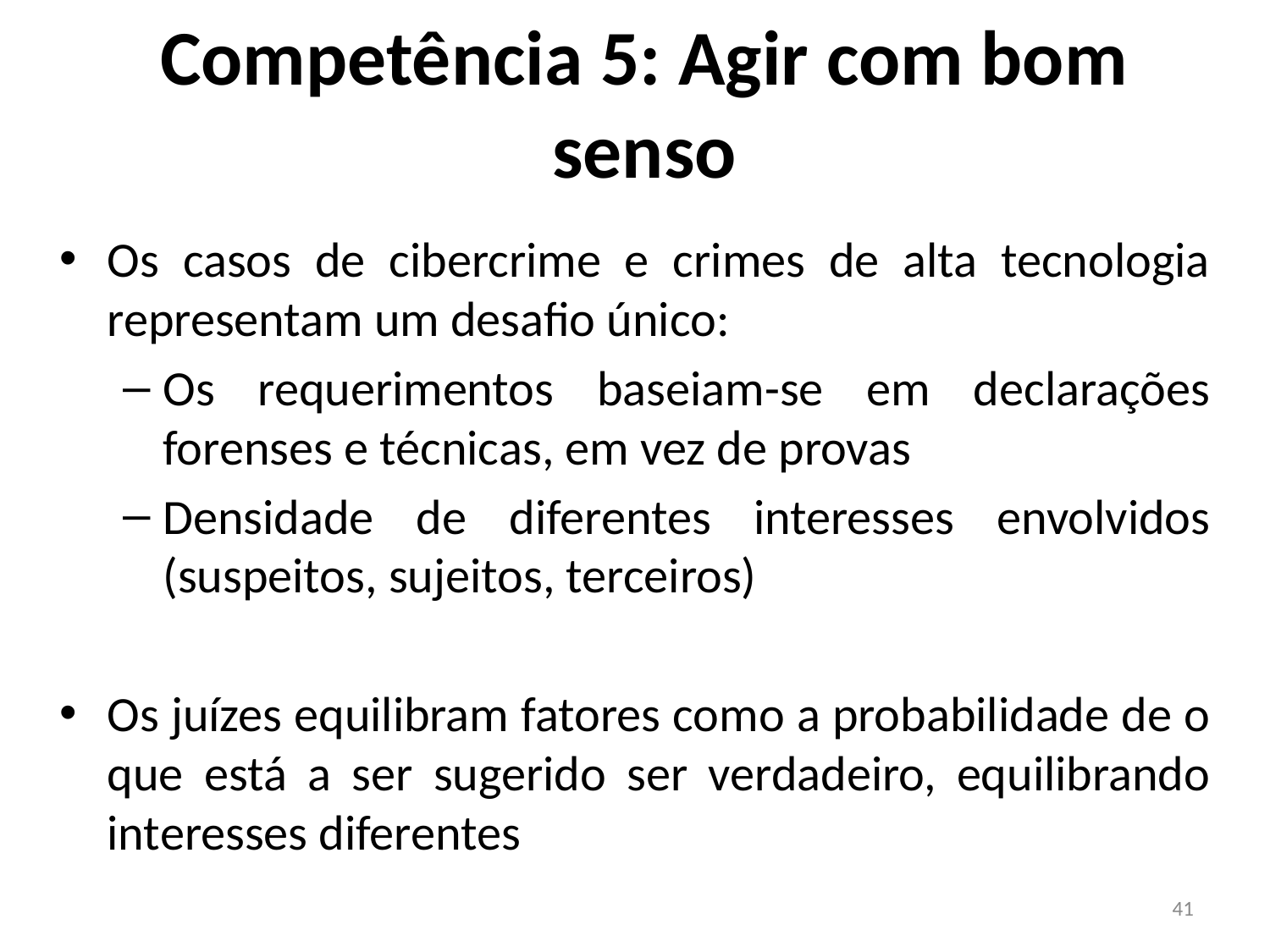

# Competência 5: Agir com bom senso
Os casos de cibercrime e crimes de alta tecnologia representam um desafio único:
Os requerimentos baseiam-se em declarações forenses e técnicas, em vez de provas
Densidade de diferentes interesses envolvidos (suspeitos, sujeitos, terceiros)

Os juízes equilibram fatores como a probabilidade de o que está a ser sugerido ser verdadeiro, equilibrando interesses diferentes
41